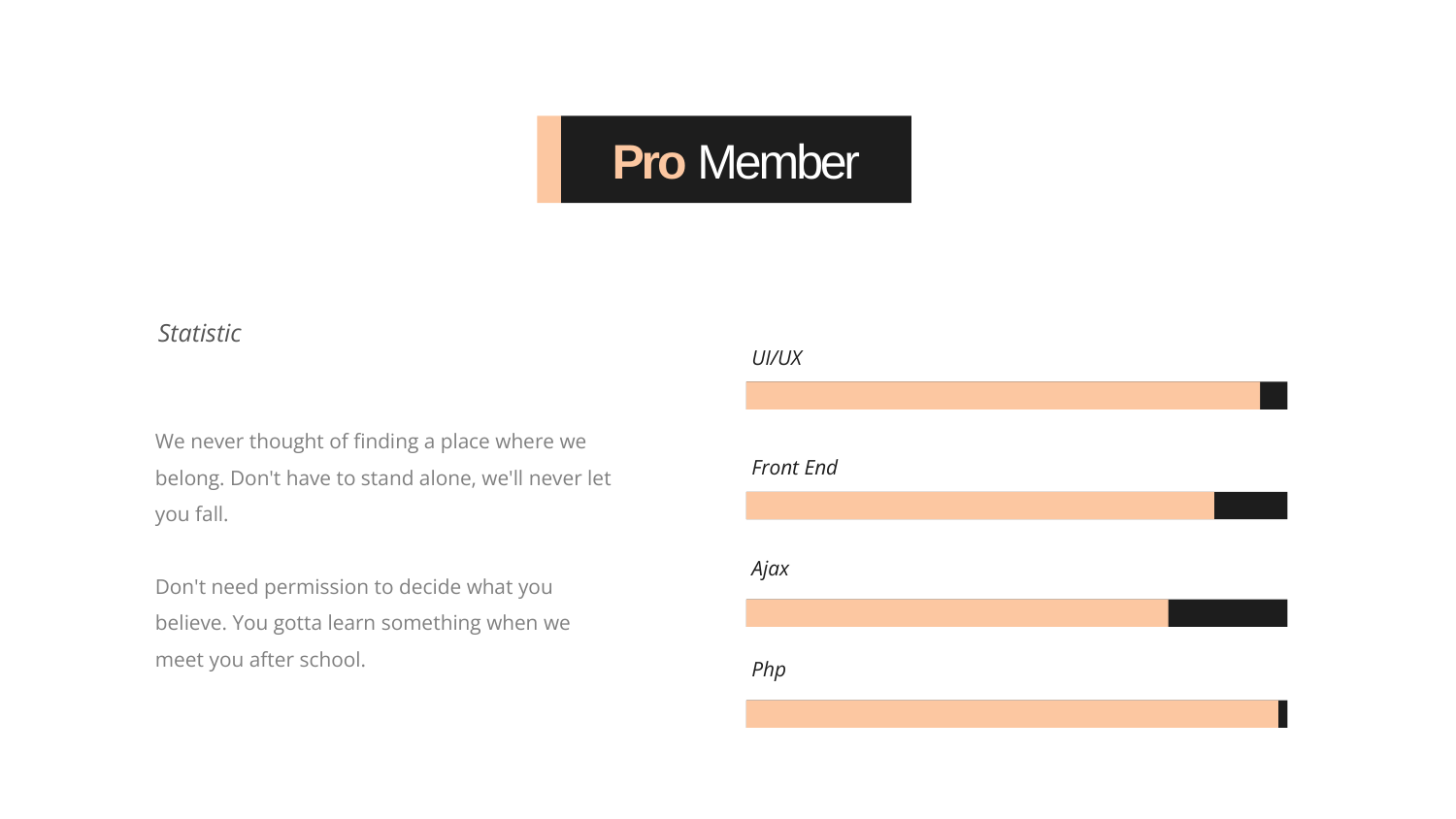

Pro Member
Statistic
UI/UX

We never thought of finding a place where we belong. Don't have to stand alone, we'll never let you fall.

Don't need permission to decide what you believe. You gotta learn something when we meet you after school.
Front End

Ajax

Php